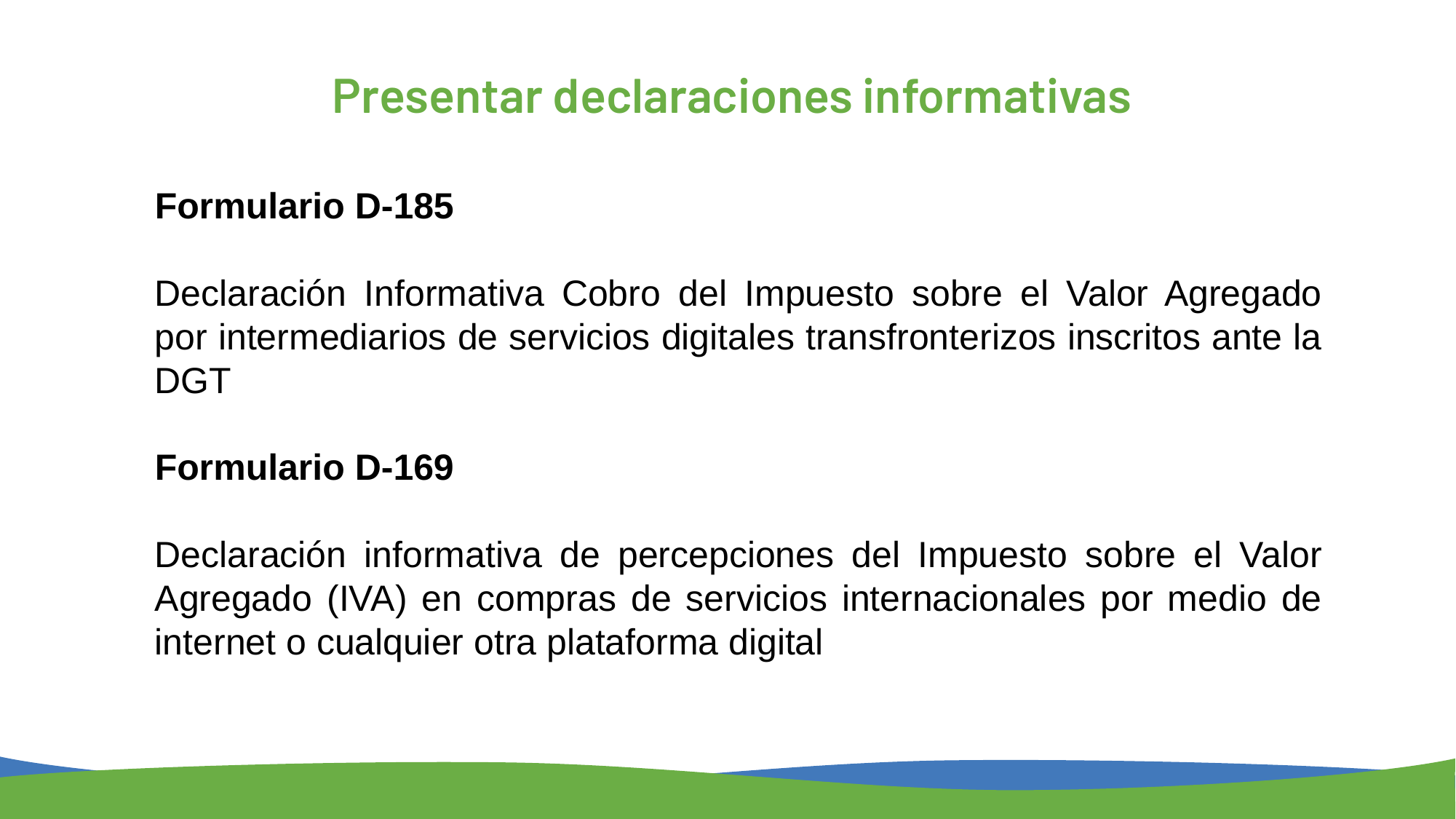

# Presentar declaraciones informativas
Formulario D-185

Declaración Informativa Cobro del Impuesto sobre el Valor Agregado por intermediarios de servicios digitales transfronterizos inscritos ante la DGT
Formulario D-169

Declaración informativa de percepciones del Impuesto sobre el Valor Agregado (IVA) en compras de servicios internacionales por medio de internet o cualquier otra plataforma digital